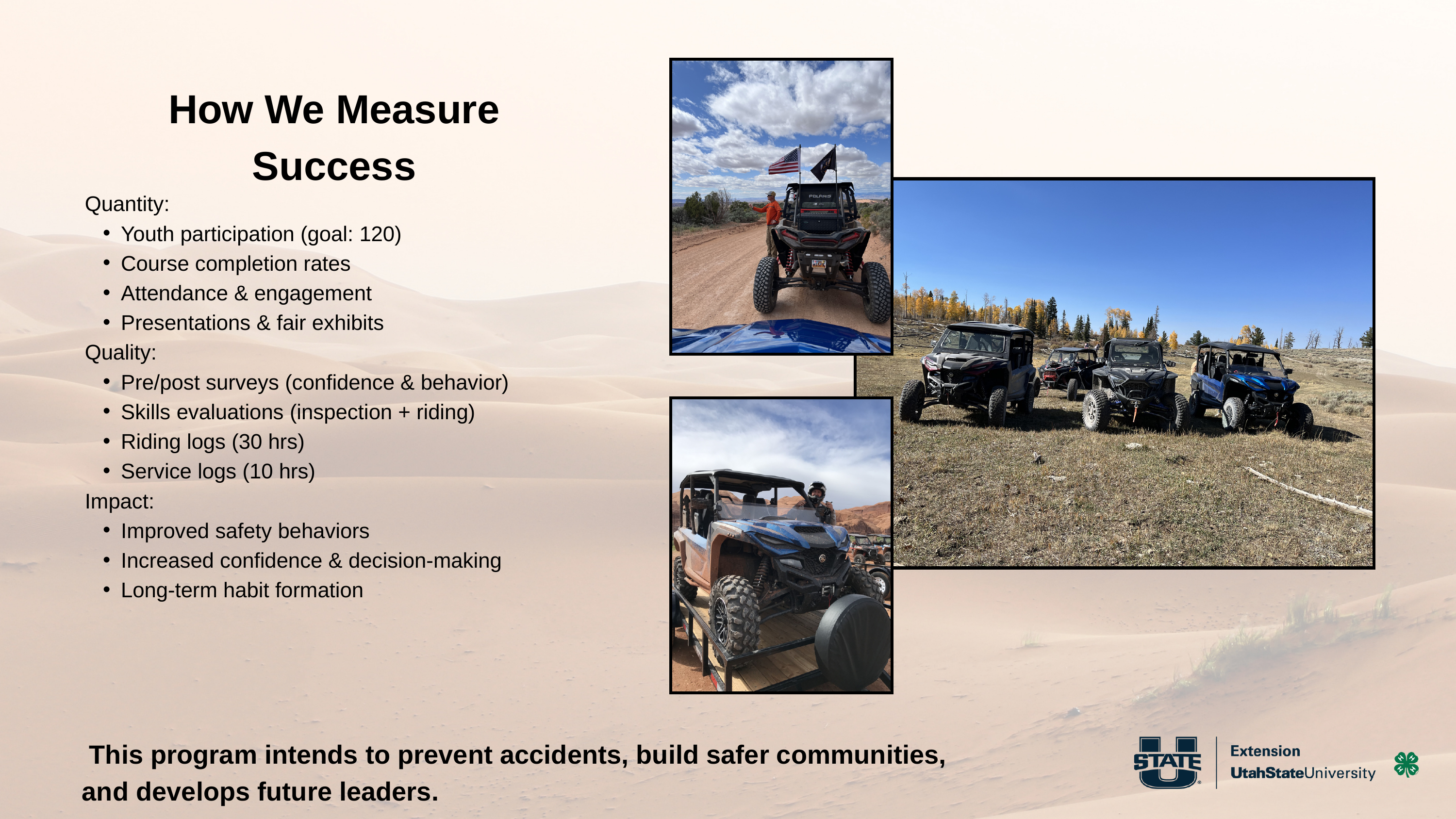

How We Measure Success

Quantity:
Youth participation (goal: 120)
Course completion rates
Attendance & engagement
Presentations & fair exhibits
Quality:
Pre/post surveys (confidence & behavior)
Skills evaluations (inspection + riding)
Riding logs (30 hrs)
Service logs (10 hrs)
Impact:
Improved safety behaviors
Increased confidence & decision-making
Long-term habit formation

 This program intends to prevent accidents, build safer communities, and develops future leaders.